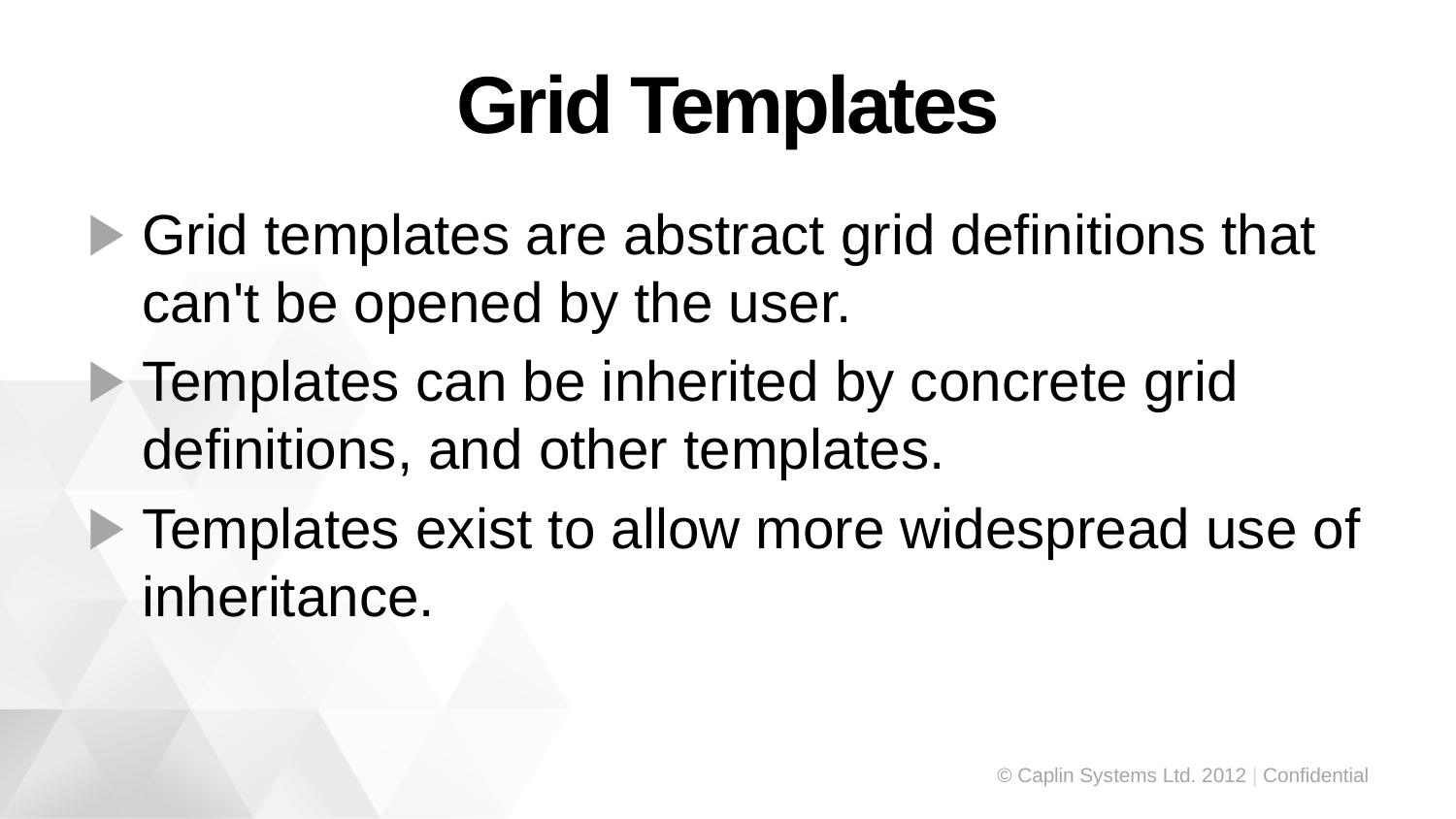

# Grid Templates
Grid templates are abstract grid definitions that can't be opened by the user.
Templates can be inherited by concrete grid definitions, and other templates.
Templates exist to allow more widespread use of inheritance.